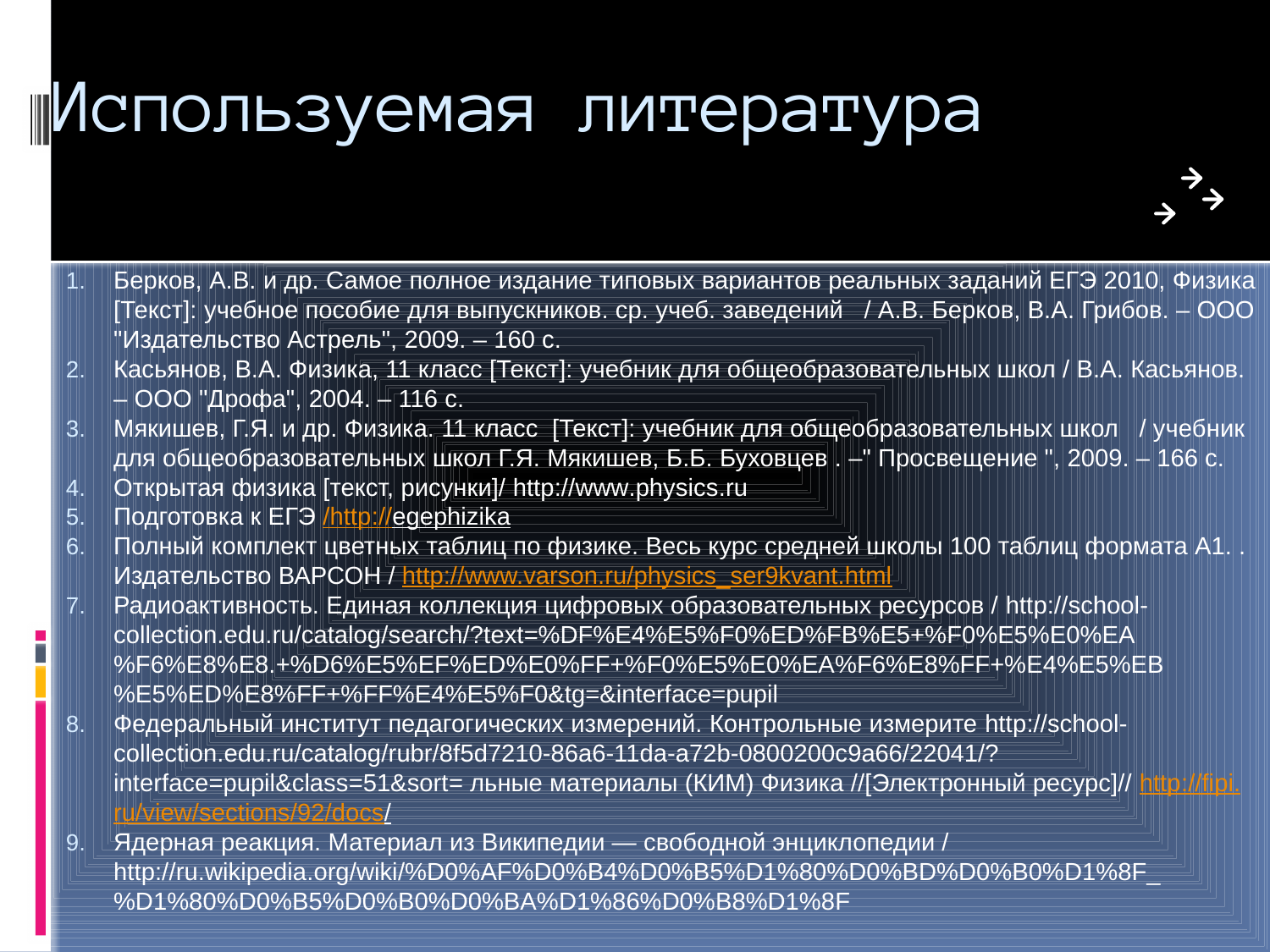

# Используемая литература
Берков, А.В. и др. Самое полное издание типовых вариантов реальных заданий ЕГЭ 2010, Физика [Текст]: учебное пособие для выпускников. ср. учеб. заведений   / А.В. Берков, В.А. Грибов. – ООО "Издательство Астрель", 2009. – 160 с.
Касьянов, В.А. Физика, 11 класс [Текст]: учебник для общеобразовательных школ / В.А. Касьянов. – ООО "Дрофа", 2004. – 116 с.
Мякишев, Г.Я. и др. Физика. 11 класс  [Текст]: учебник для общеобразовательных школ   / учебник для общеобразовательных школ Г.Я. Мякишев, Б.Б. Буховцев . –" Просвещение ", 2009. – 166 с.
Открытая физика [текст, рисунки]/ http://www.physics.ru
Подготовка к ЕГЭ /http://egephizika
Полный комплект цветных таблиц по физике. Весь курс средней школы 100 таблиц формата А1. . Издательство ВАРСОН / http://www.varson.ru/physics_ser9kvant.html
Радиоактивность. Единая коллекция цифровых образовательных ресурсов / http://school-collection.edu.ru/catalog/search/?text=%DF%E4%E5%F0%ED%FB%E5+%F0%E5%E0%EA%F6%E8%E8.+%D6%E5%EF%ED%E0%FF+%F0%E5%E0%EA%F6%E8%FF+%E4%E5%EB%E5%ED%E8%FF+%FF%E4%E5%F0&tg=&interface=pupil
Федеральный институт педагогических измерений. Контрольные измерите http://school-collection.edu.ru/catalog/rubr/8f5d7210-86a6-11da-a72b-0800200c9a66/22041/?interface=pupil&class=51&sort= льные материалы (КИМ) Физика //[Электронный ресурс]// http://fipi.ru/view/sections/92/docs/
Ядерная реакция. Материал из Википедии — свободной энциклопедии / http://ru.wikipedia.org/wiki/%D0%AF%D0%B4%D0%B5%D1%80%D0%BD%D0%B0%D1%8F_%D1%80%D0%B5%D0%B0%D0%BA%D1%86%D0%B8%D1%8F